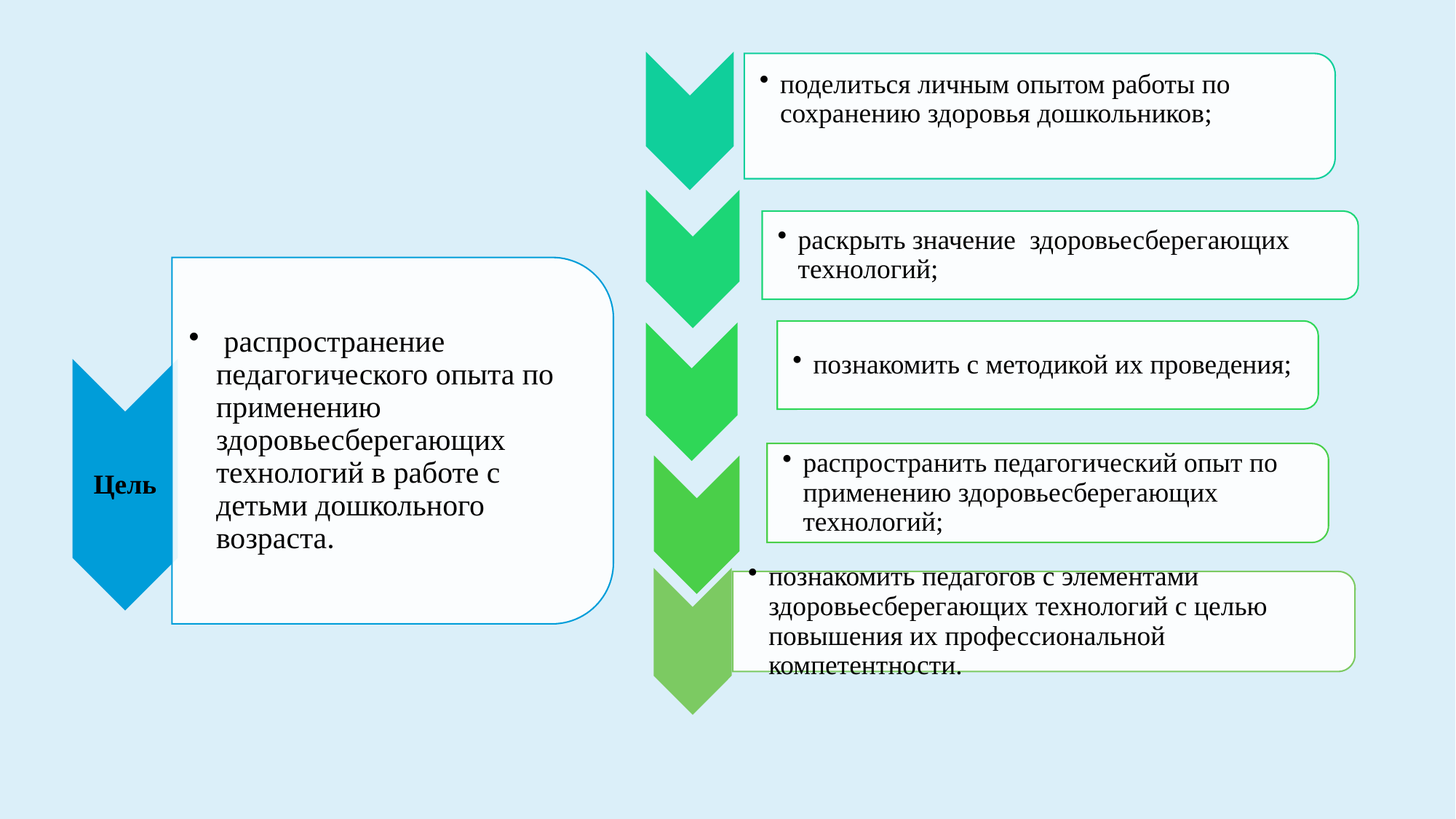

поделиться личным опытом работы по сохранению здоровья дошкольников;

раскрыть значение  здоровьесберегающих  технологий;

познакомить с методикой их проведения;

распространить педагогический опыт по применению здоровьесберегающих технологий;

познакомить педагогов с элементами здоровьесберегающих технологий с целью повышения их профессиональной компетентности.
Цель
 распространение педагогического опыта по применению здоровьесберегающих  технологий в работе с детьми дошкольного возраста.